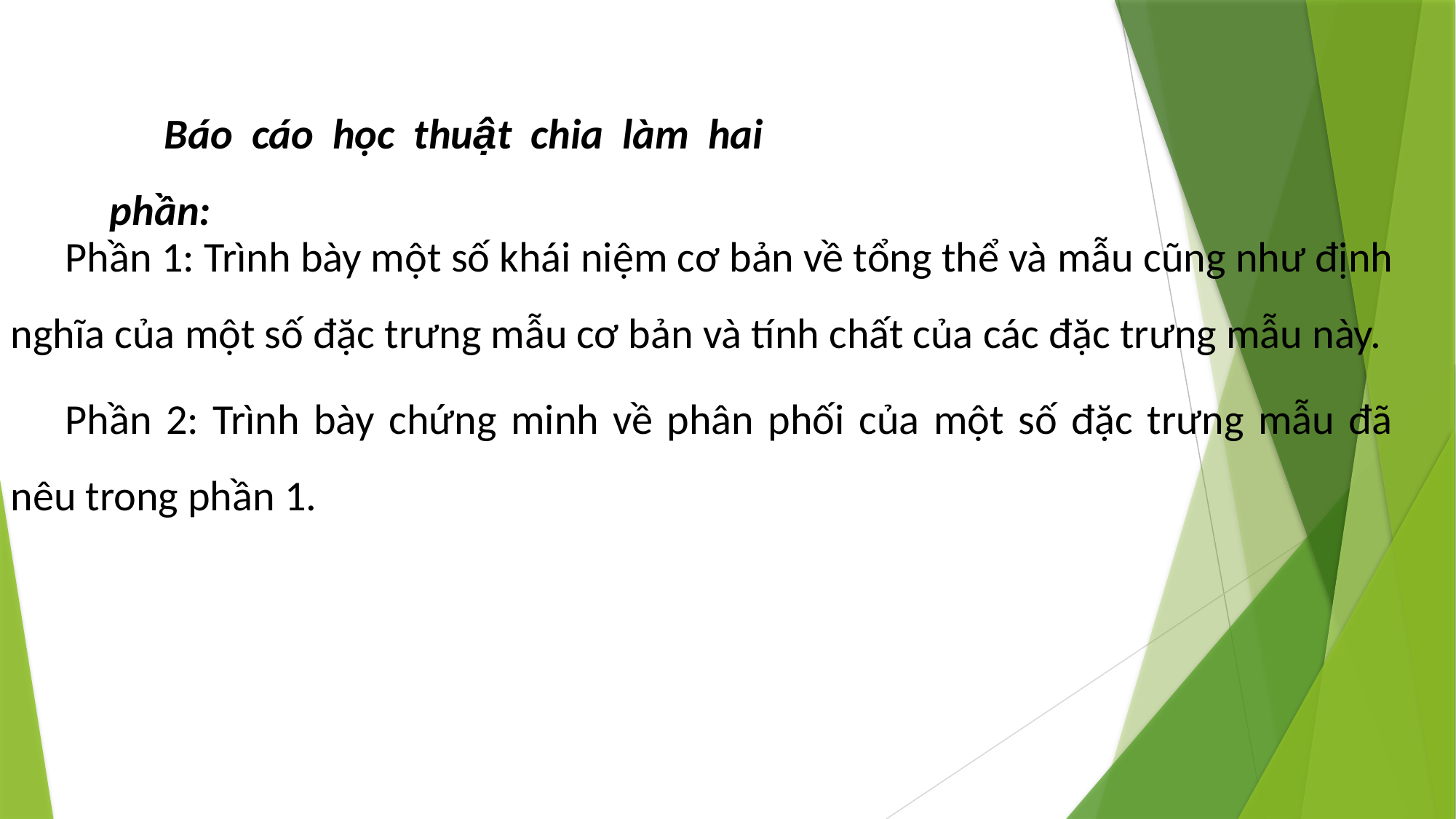

Báo cáo học thuật chia làm hai phần:
Phần 1: Trình bày một số khái niệm cơ bản về tổng thể và mẫu cũng như định nghĩa của một số đặc trưng mẫu cơ bản và tính chất của các đặc trưng mẫu này.
Phần 2: Trình bày chứng minh về phân phối của một số đặc trưng mẫu đã nêu trong phần 1.